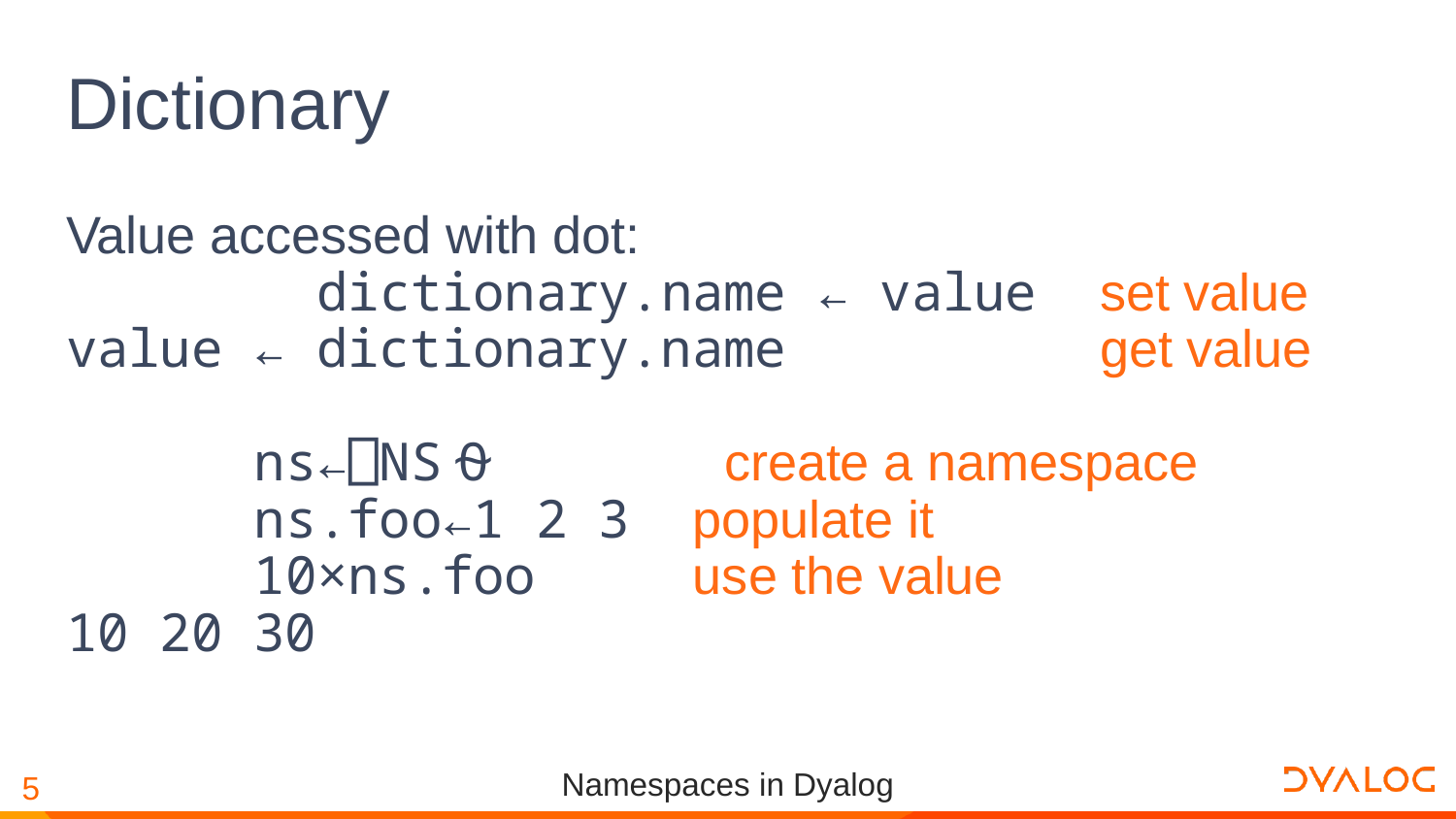

# Dictionary
Value accessed with dot:
        dictionary.name ← value  set value
value ← dictionary.name          get value

      ns←⎕NS⍬       create a namespace
      ns.foo←1 2 3  populate it
      10×ns.foo     use the value
10 20 30